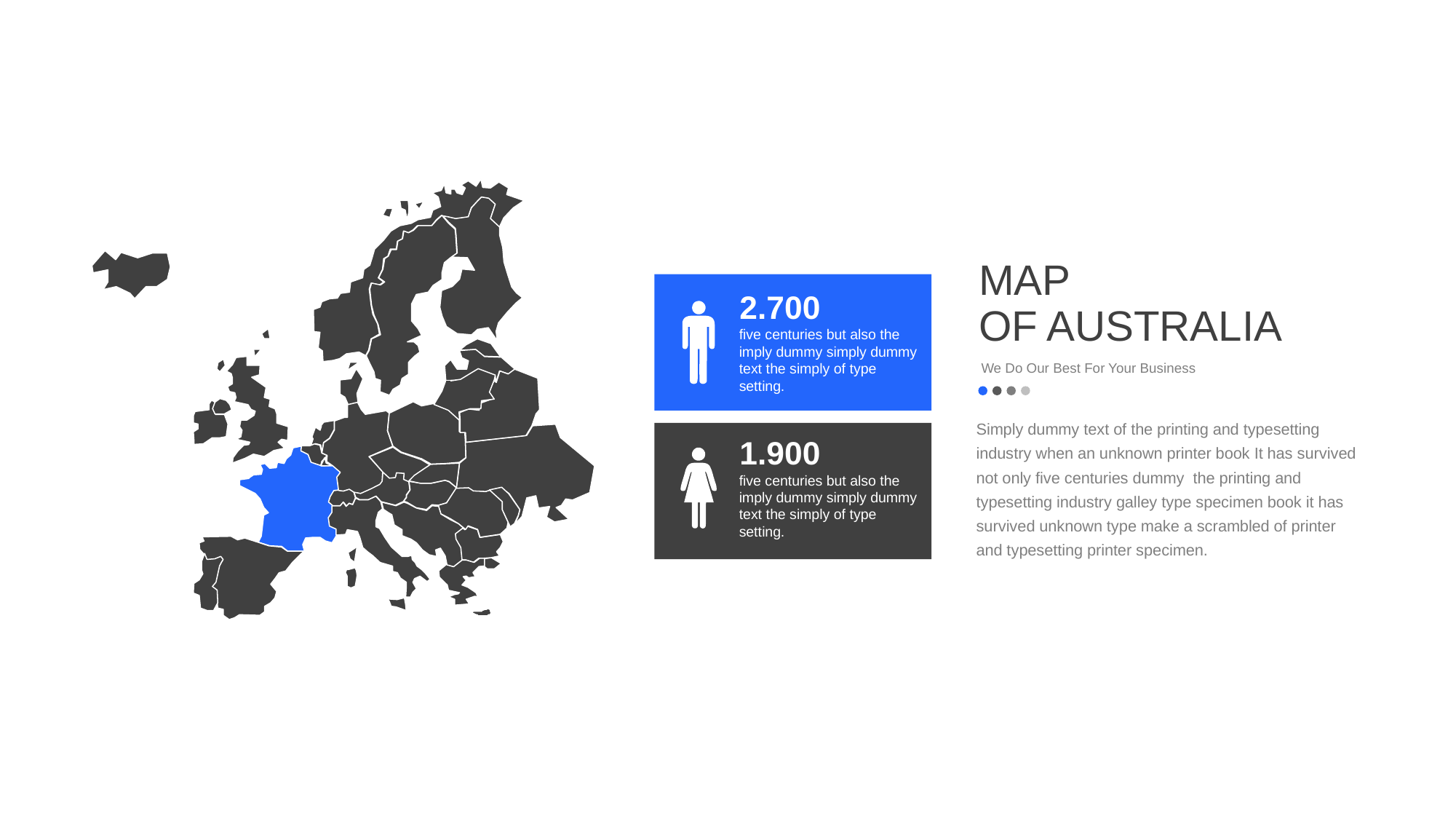

MAP
OF AUSTRALIA

2.700

five centuries but also the imply dummy simply dummy text the simply of type setting.
We Do Our Best For Your Business

Simply dummy text of the printing and typesetting industry when an unknown printer book It has survived not only five centuries dummy  the printing and typesetting industry galley type specimen book it has survived unknown type make a scrambled of printer and typesetting printer specimen.

1.900

five centuries but also the imply dummy simply dummy text the simply of type setting.